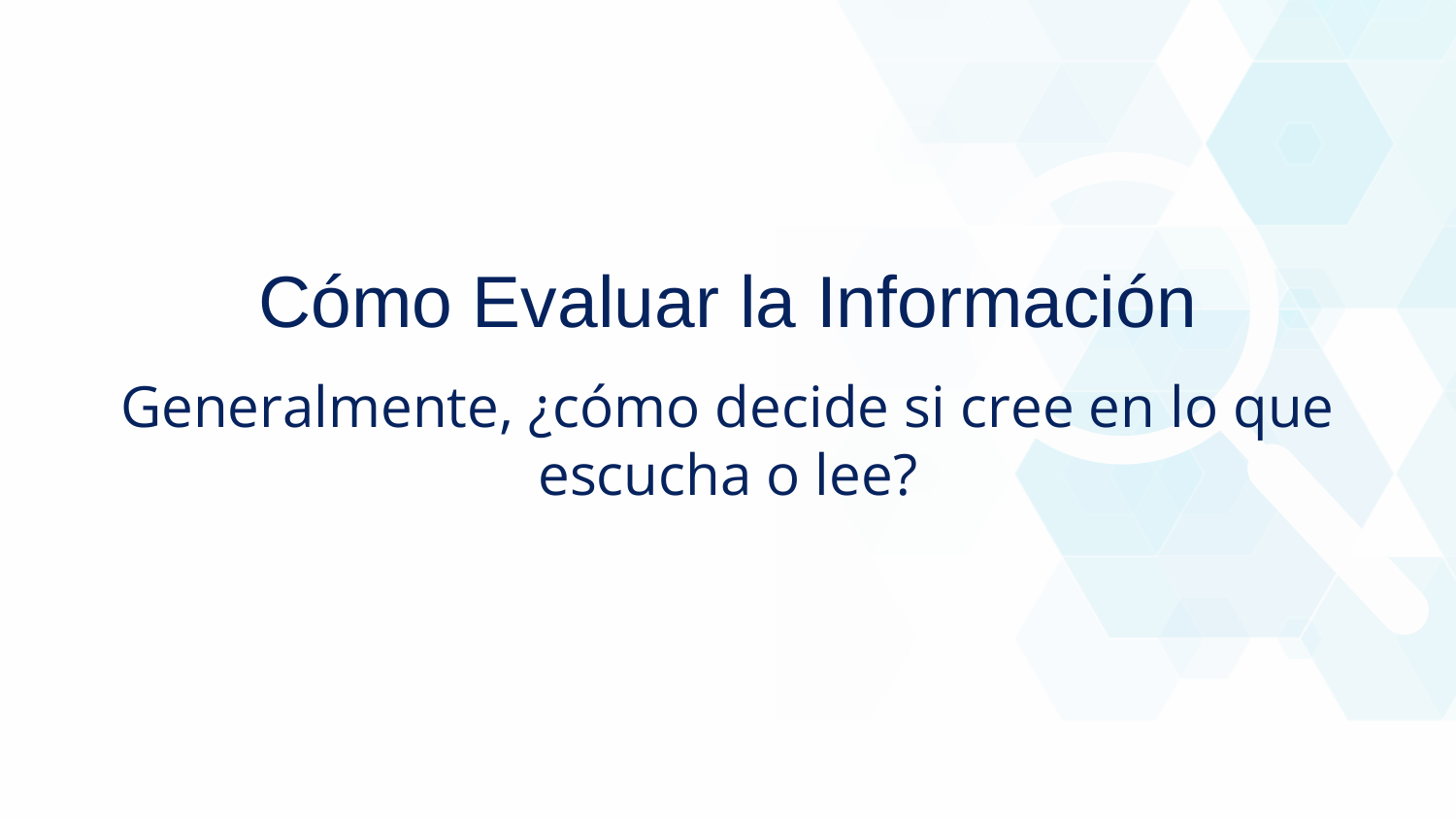

Cómo Evaluar la Información
Generalmente, ¿cómo decide si cree en lo que escucha o lee?